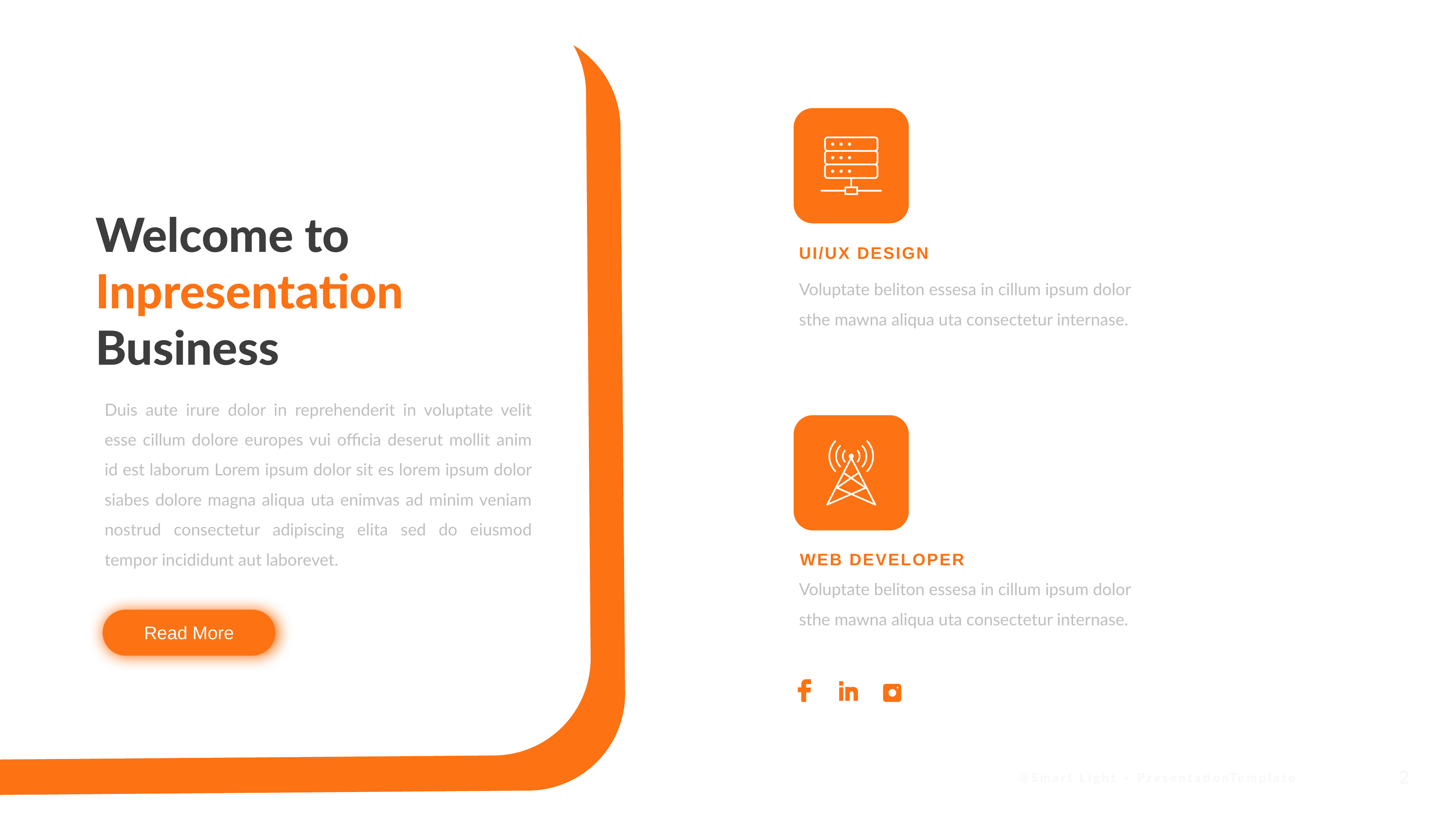

Welcome to Inpresentation
Business
UI/UX DESIGN
Voluptate beliton essesa in cillum ipsum dolor sthe mawna aliqua uta consectetur internase.
Duis aute irure dolor in reprehenderit in voluptate velit esse cillum dolore europes vui officia deserut mollit anim id est laborum Lorem ipsum dolor sit es lorem ipsum dolor siabes dolore magna aliqua uta enimvas ad minim veniam nostrud consectetur adipiscing elita sed do eiusmod tempor incididunt aut laborevet.

WEB DEVELOPER
Voluptate beliton essesa in cillum ipsum dolor sthe mawna aliqua uta consectetur internase.

Read More